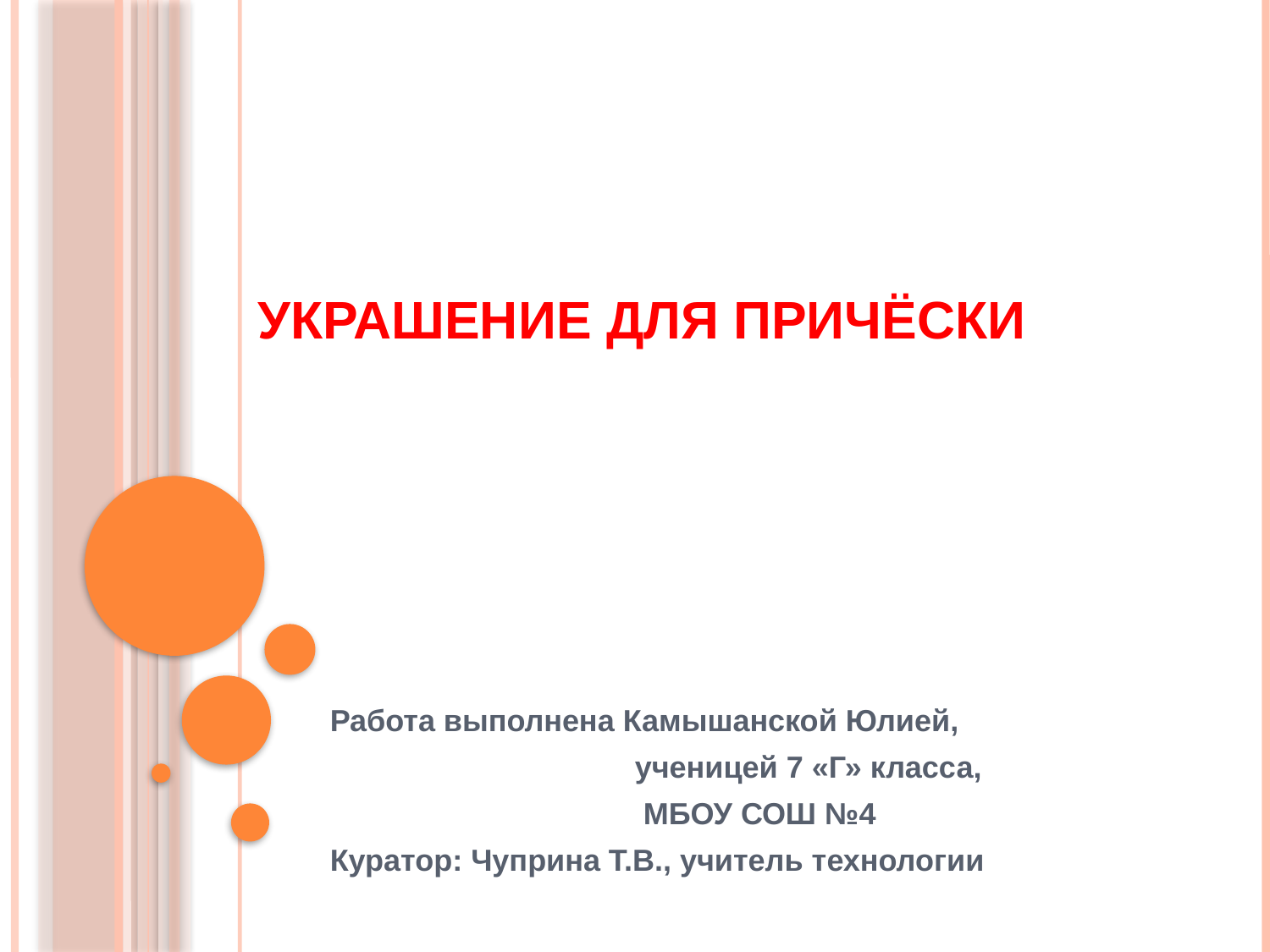

# УКРАШЕНИЕ ДЛЯ ПРИЧЁСКИ
Работа выполнена Камышанской Юлией,
                                    ученицей 7 «Г» класса,
                                     МБОУ СОШ №4
Куратор: Чуприна Т.В., учитель технологии